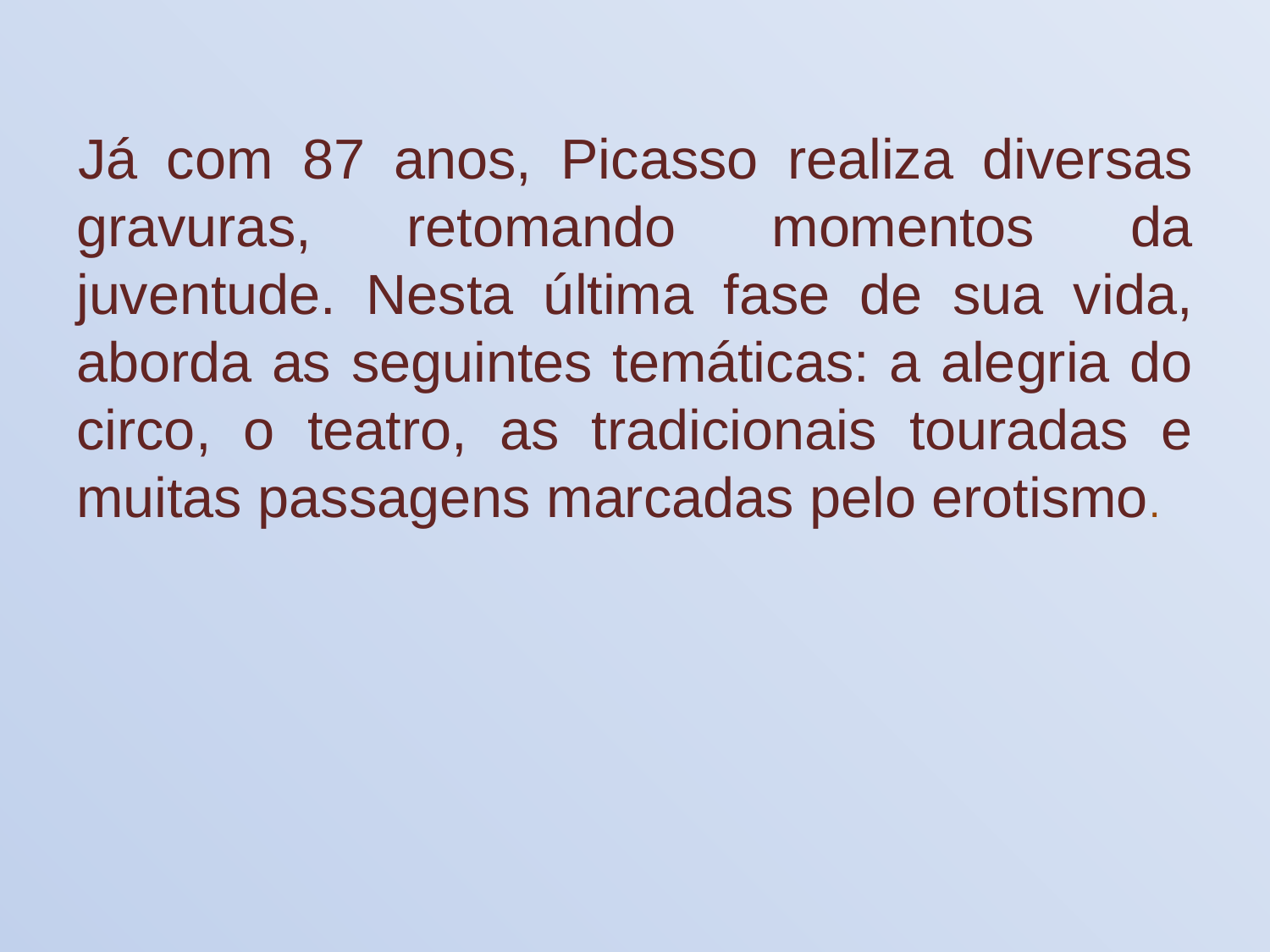

Já com 87 anos, Picasso realiza diversas gravuras, retomando momentos da juventude. Nesta última fase de sua vida, aborda as seguintes temáticas: a alegria do circo, o teatro, as tradicionais touradas e muitas passagens marcadas pelo erotismo.